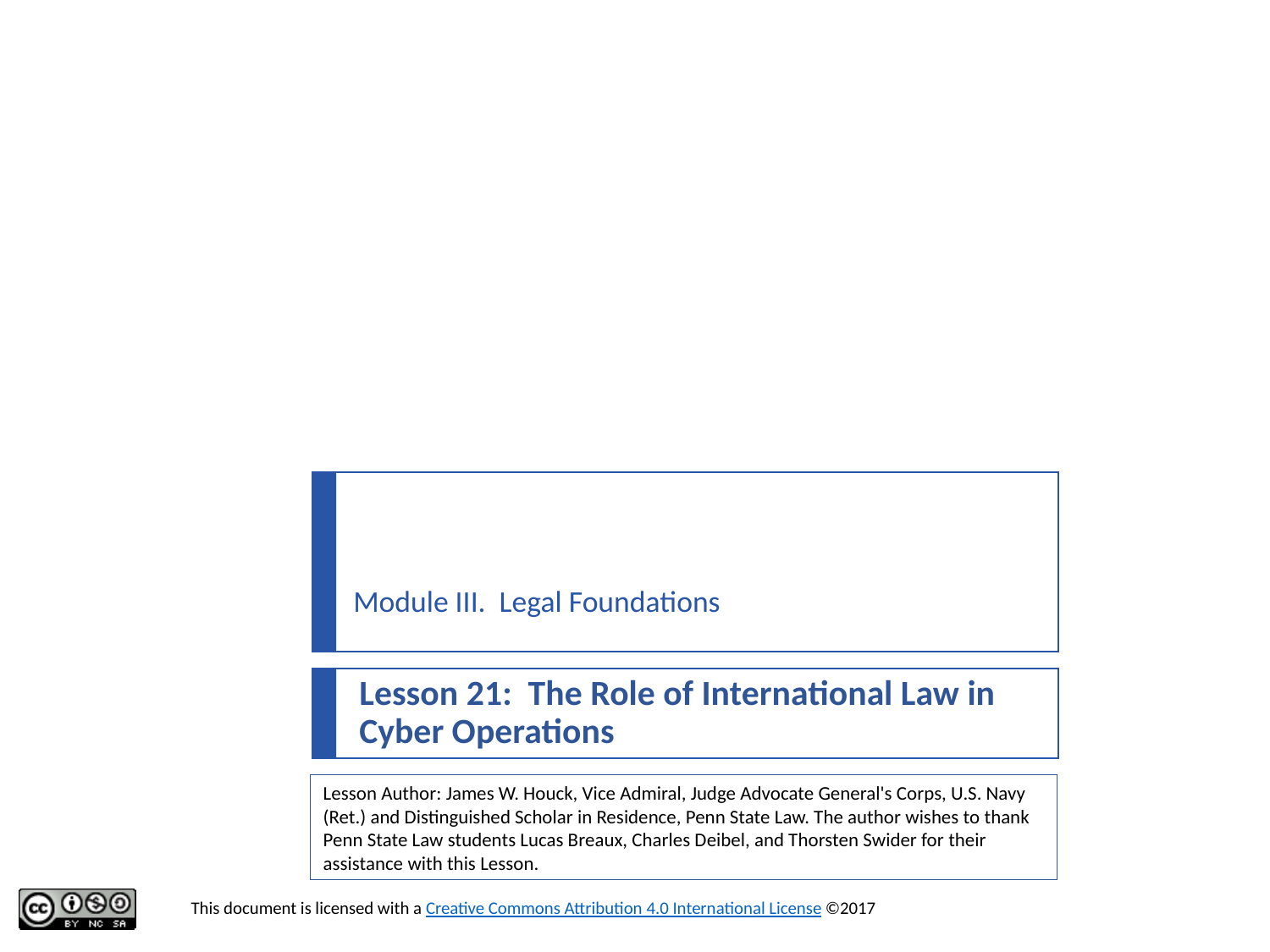

# Module III.  Legal Foundations
Lesson 21:  The Role of International Law in Cyber Operations
Lesson Author: James W. Houck, Vice Admiral, Judge Advocate General's Corps, U.S. Navy (Ret.) and Distinguished Scholar in Residence, Penn State Law. The author wishes to thank Penn State Law students Lucas Breaux, Charles Deibel, and Thorsten Swider for their assistance with this Lesson.